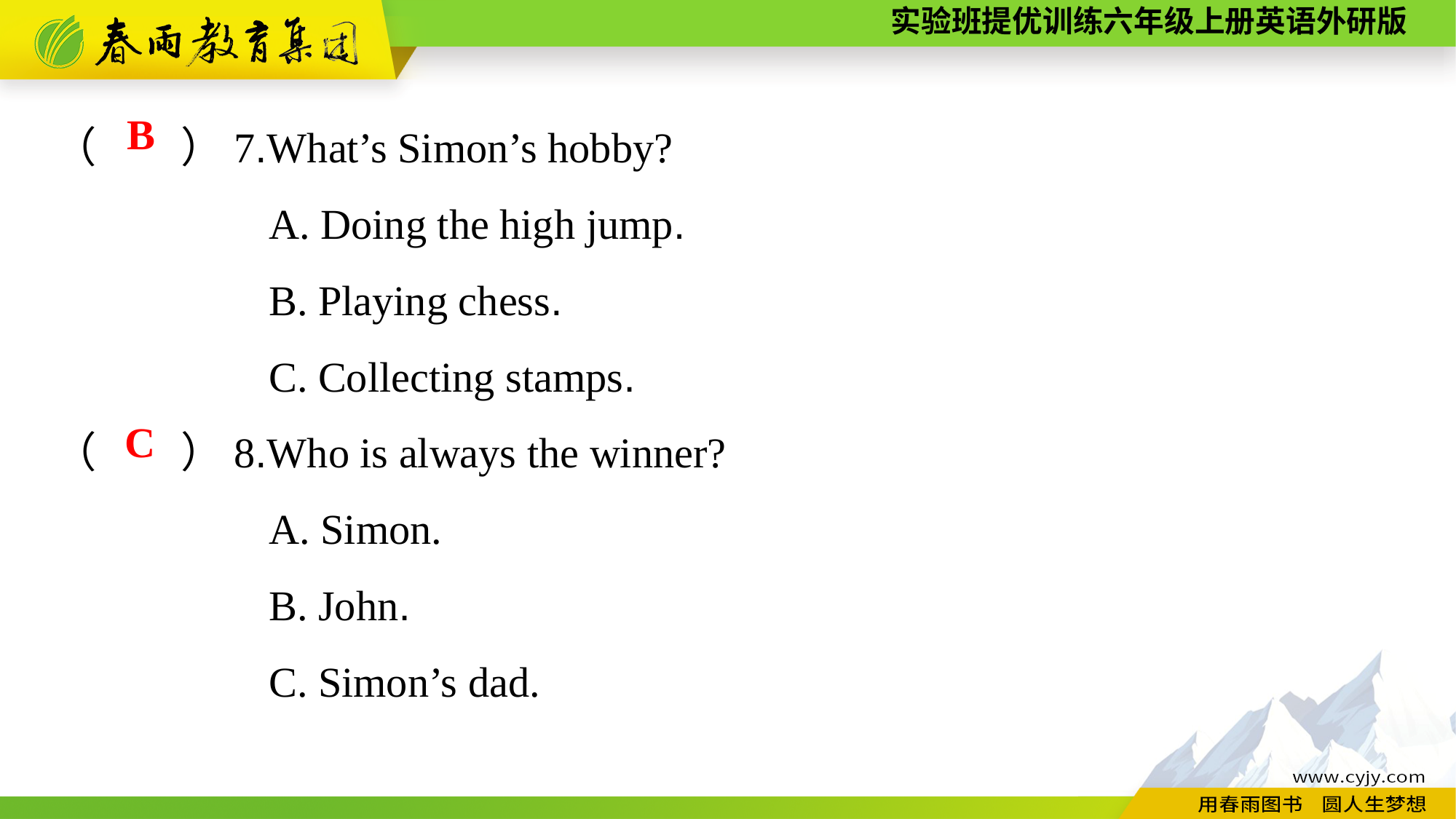

（　　）7.What’s Simon’s hobby?
A. Doing the high jump.
B. Playing chess.
C. Collecting stamps.
（　　）8.Who is always the winner?
A. Simon.
B. John.
C. Simon’s dad.
B
C